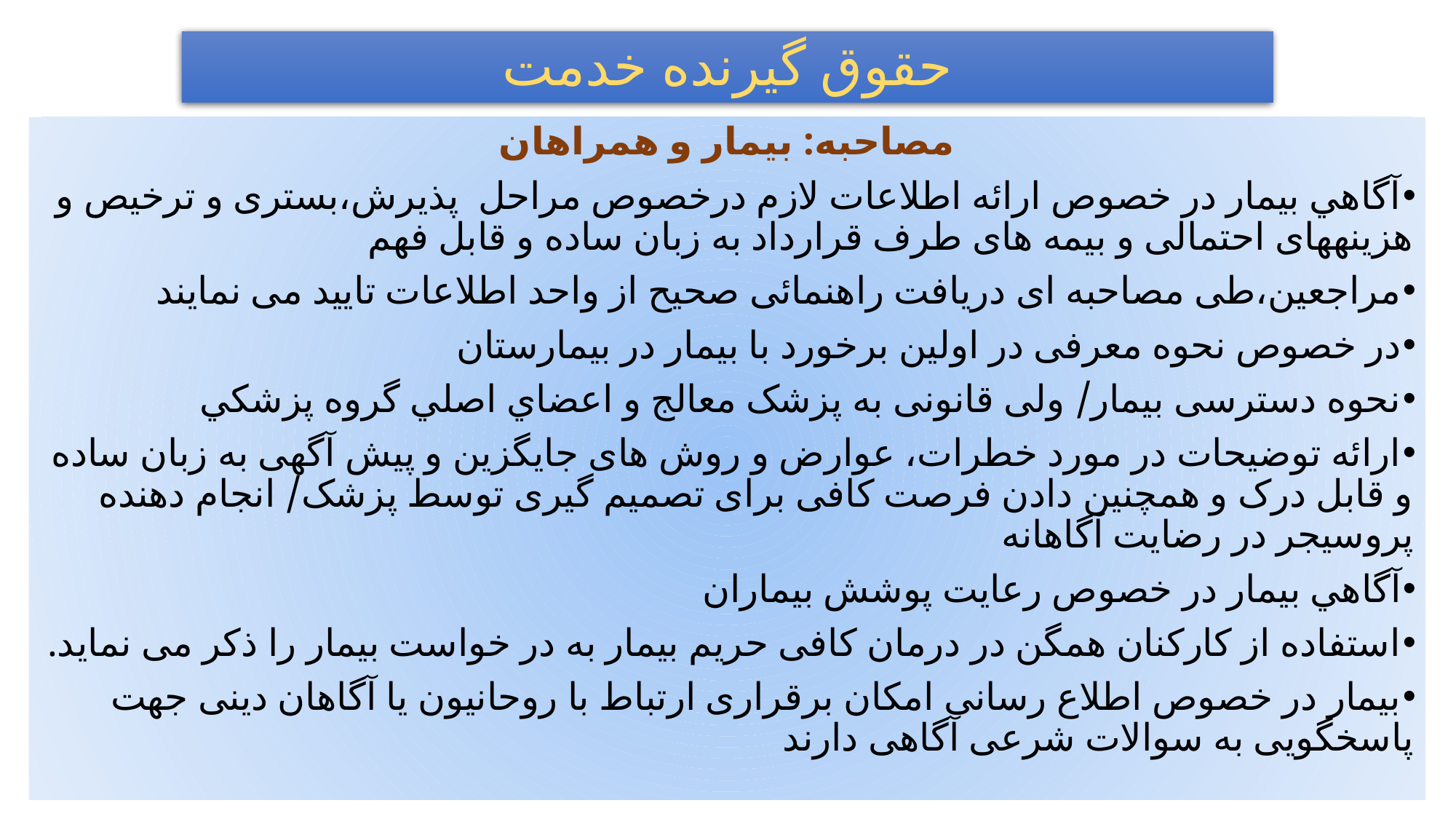

# حقوق گيرنده خدمت
مصاحبه: بيمار و همراهان
آگاهي بیمار در خصوص ارائه اطلاعات لازم درخصوص مراحل  پذیرش،بستری و ترخیص و هزینه‏های احتمالی و بیمه های طرف قرارداد به زبان ساده و قابل فهم
مراجعین،طی مصاحبه ای دریافت راهنمائی صحیح از واحد اطلاعات تایید می نمایند
در خصوص نحوه معرفی در اولین برخورد با بیمار در بیمارستان
نحوه دسترسی بیمار/ ولی قانونی به پزشک معالج و اعضاي اصلي گروه پزشکي
ارائه توضیحات در مورد خطرات، عوارض و روش های جایگزین و پیش آگهی به زبان ساده و قابل درک و همچنین دادن فرصت کافی برای تصمیم گیری توسط پزشک/ انجام دهنده پروسیجر در رضايت آگاهانه
آگاهي بیمار در خصوص رعایت پوشش بیماران
استفاده از کارکنان همگن در درمان کافی حریم بیمار به در خواست بیمار را ذکر می نماید.
بیمار در خصوص اطلاع رسانی امکان برقراری ارتباط با روحانیون یا آگاهان دینی جهت پاسخگویی به سوالات شرعی آگاهی دارند